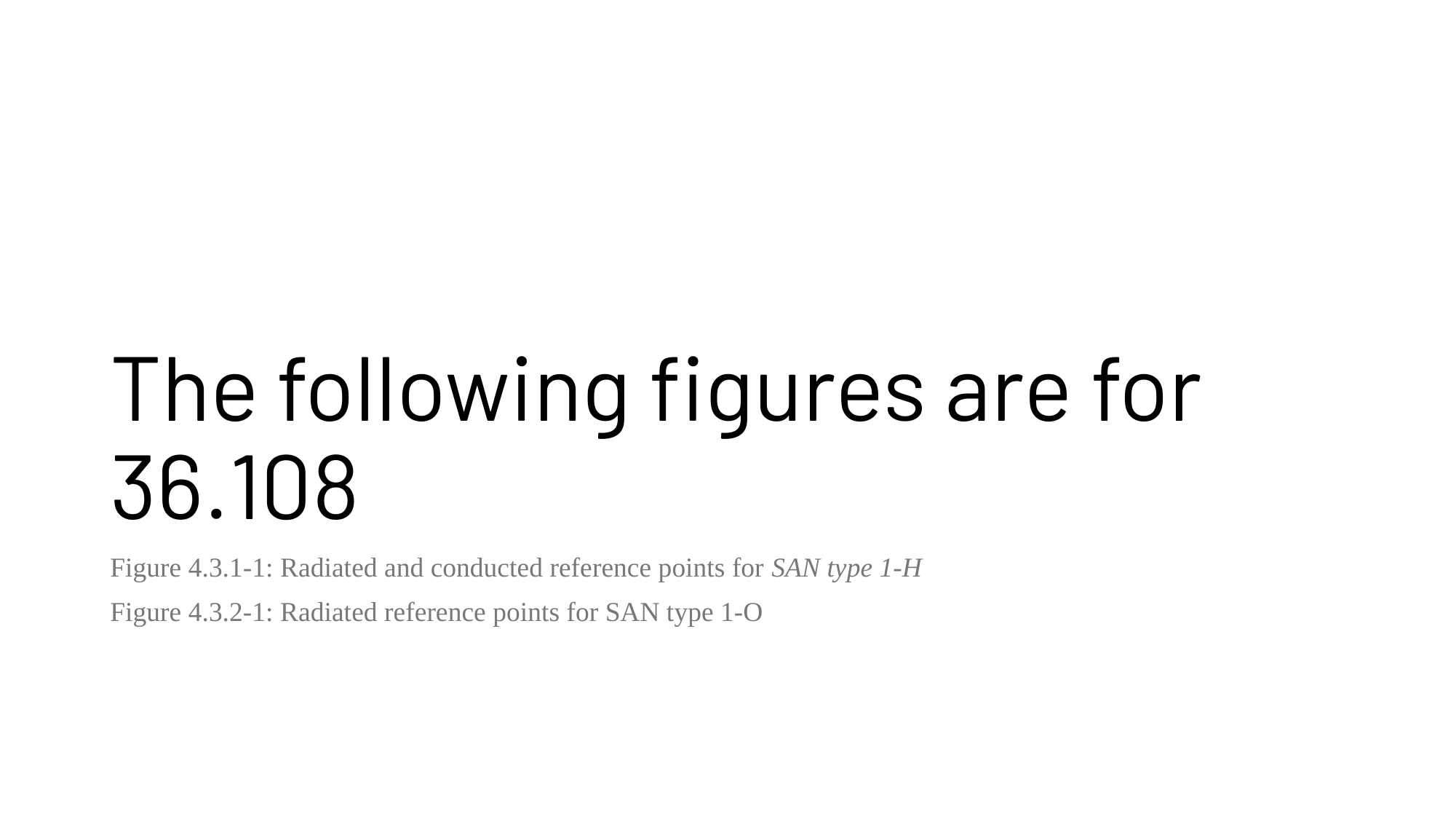

# The following figures are for 36.108
Figure 4.3.1-1: Radiated and conducted reference points for SAN type 1-H
Figure 4.3.2-1: Radiated reference points for SAN type 1-O